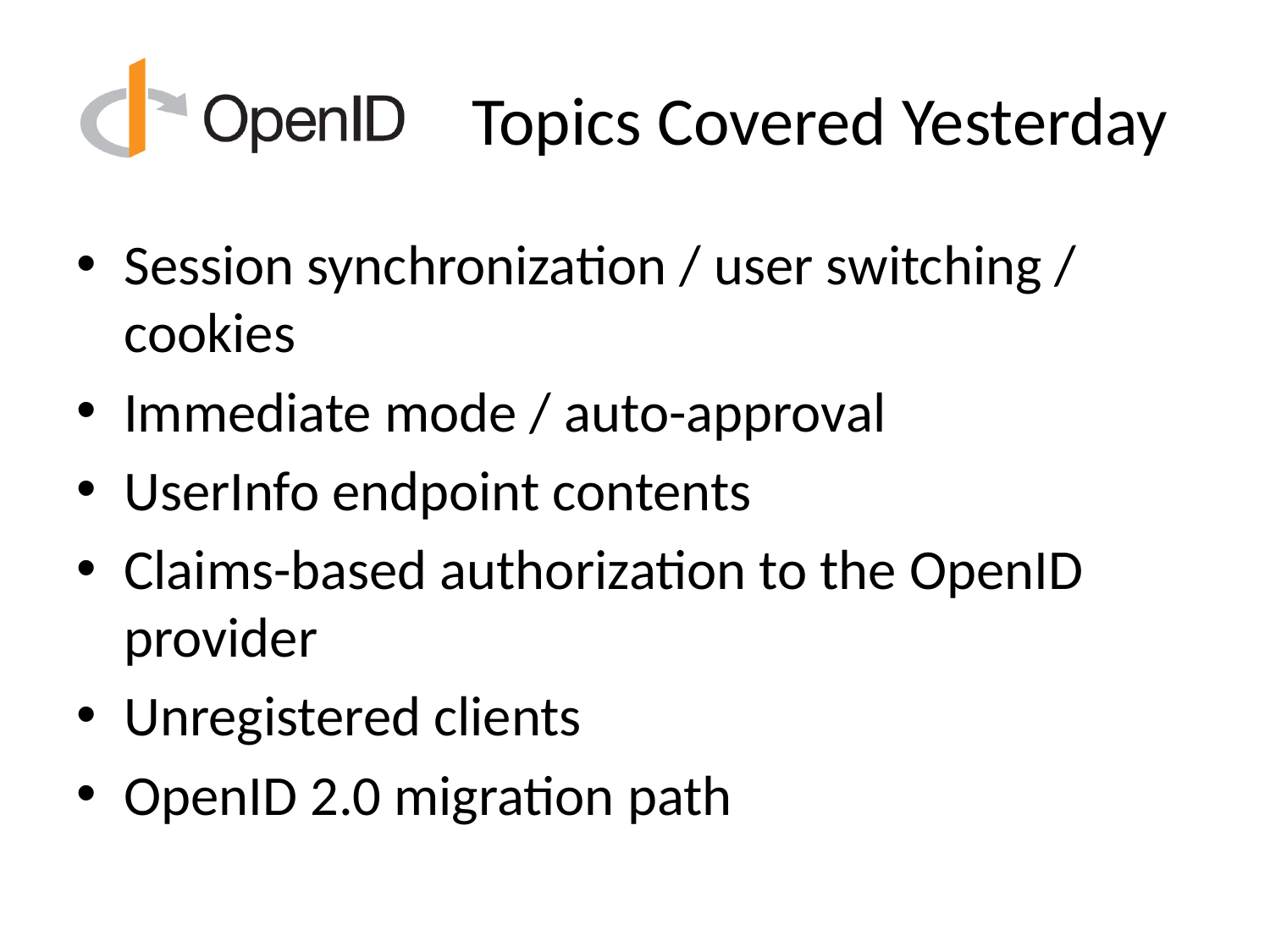

# Topics Covered Yesterday
Session synchronization / user switching / cookies
Immediate mode / auto-approval
UserInfo endpoint contents
Claims-based authorization to the OpenID provider
Unregistered clients
OpenID 2.0 migration path